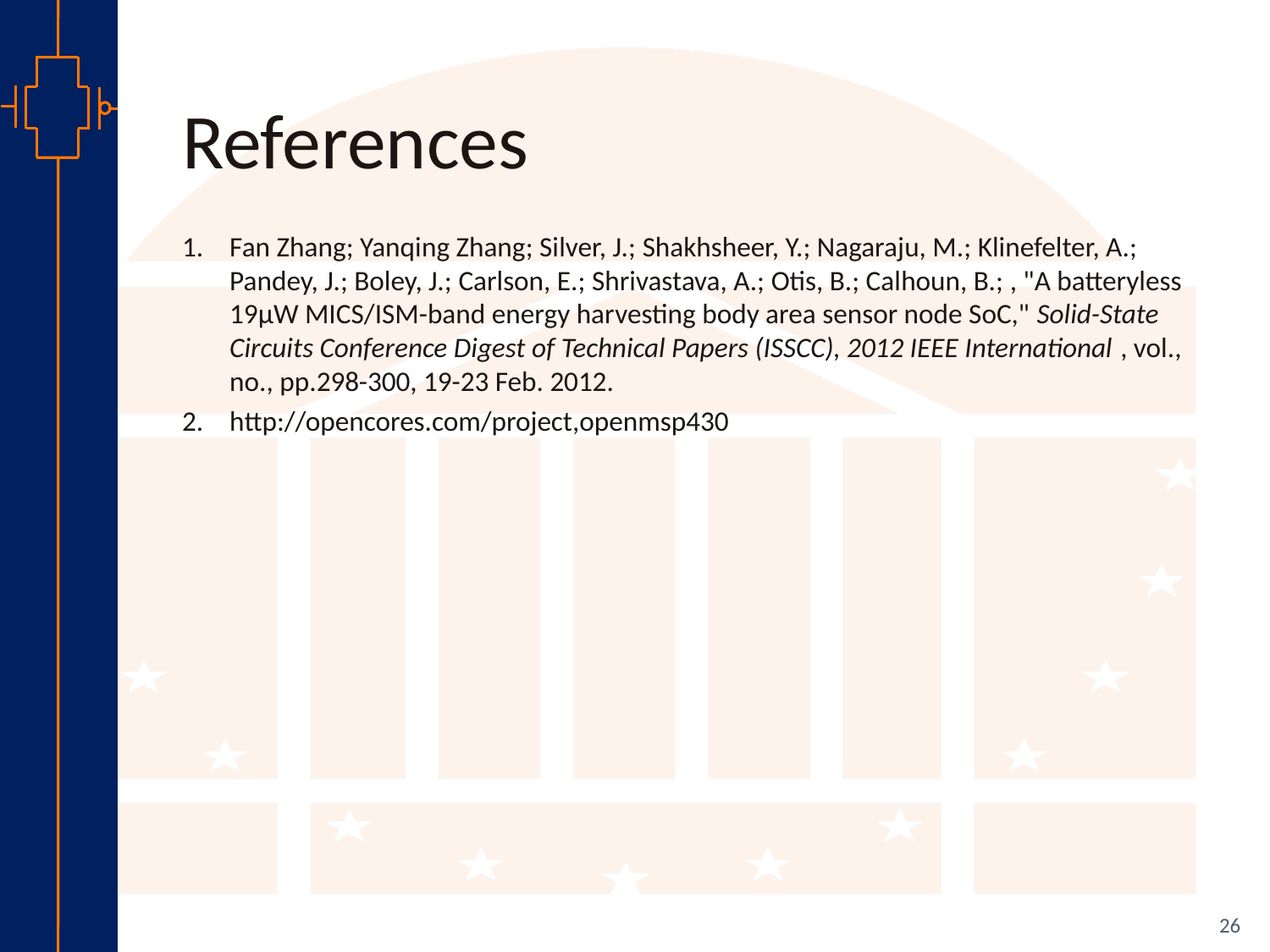

# References
Fan Zhang; Yanqing Zhang; Silver, J.; Shakhsheer, Y.; Nagaraju, M.; Klinefelter, A.; Pandey, J.; Boley, J.; Carlson, E.; Shrivastava, A.; Otis, B.; Calhoun, B.; , "A batteryless 19μW MICS/ISM-band energy harvesting body area sensor node SoC," Solid-State Circuits Conference Digest of Technical Papers (ISSCC), 2012 IEEE International , vol., no., pp.298-300, 19-23 Feb. 2012.
http://opencores.com/project,openmsp430

26